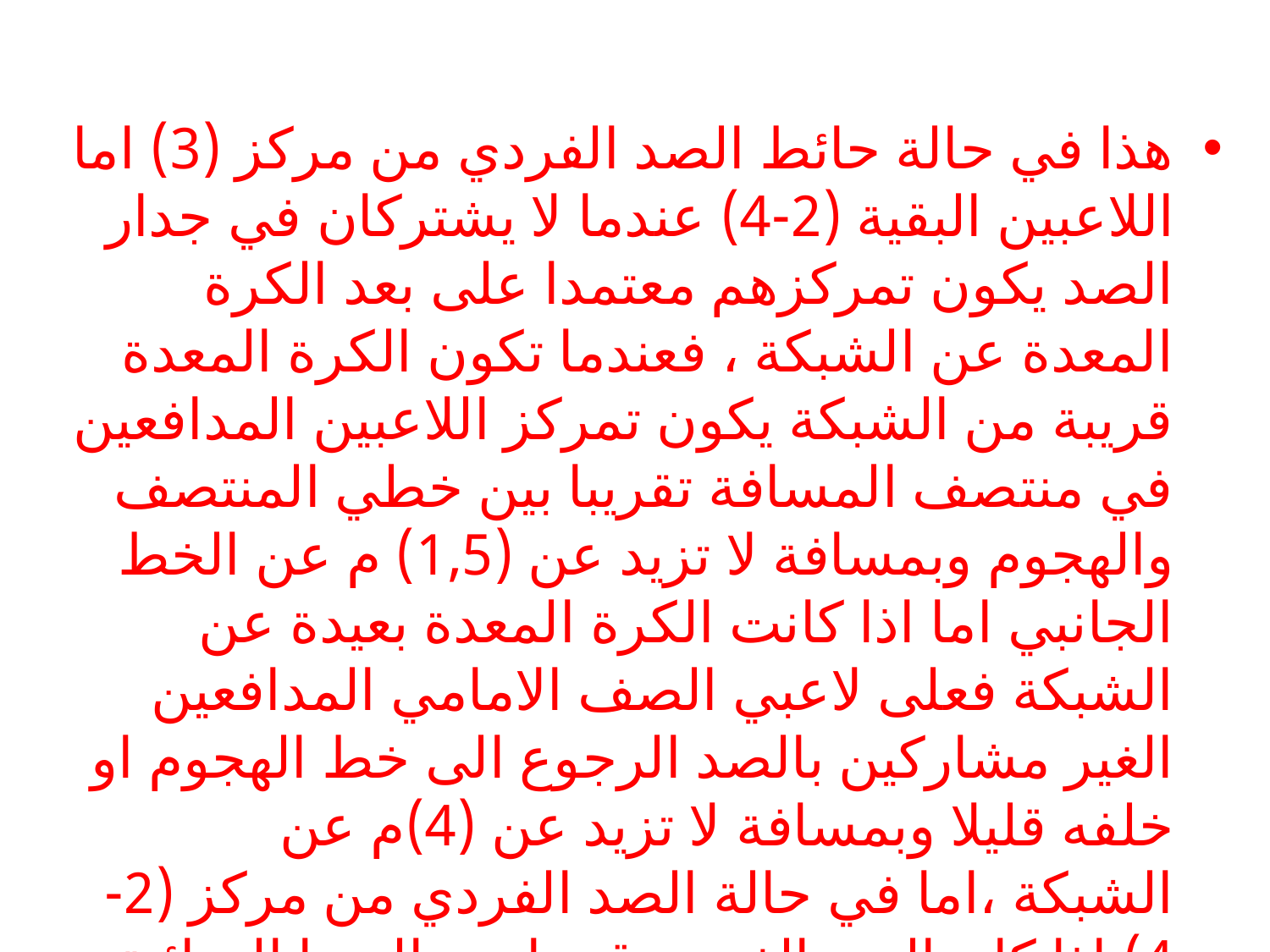

#
هذا في حالة حائط الصد الفردي من مركز (3) اما اللاعبين البقية (2-4) عندما لا يشتركان في جدار الصد يكون تمركزهم معتمدا على بعد الكرة المعدة عن الشبكة ، فعندما تكون الكرة المعدة قريبة من الشبكة يكون تمركز اللاعبين المدافعين في منتصف المسافة تقريبا بين خطي المنتصف والهجوم وبمسافة لا تزيد عن (1,5) م عن الخط الجانبي اما اذا كانت الكرة المعدة بعيدة عن الشبكة فعلى لاعبي الصف الامامي المدافعين الغير مشاركين بالصد الرجوع الى خط الهجوم او خلفه قليلا وبمسافة لا تزيد عن (4)م عن الشبكة ،اما في حالة الصد الفردي من مركز (2- 4) اذا كان الصد الفردي قريبا من العصا الهوائية وجب أيضا على لاعبي الصف الامامي الغير مشتركين بالصد الدفاع قريبا من خط الهجوم